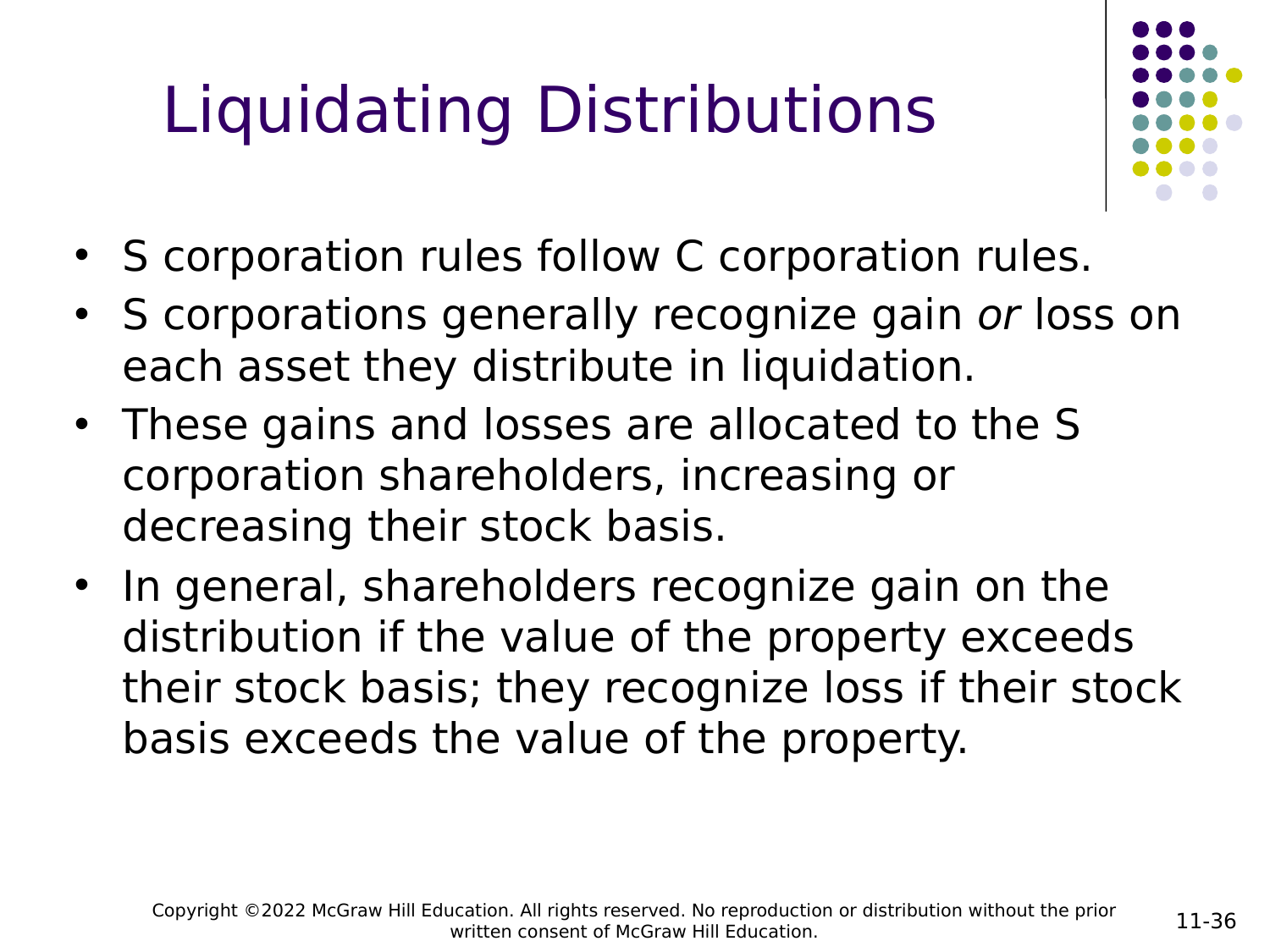

# Liquidating Distributions
S corporation rules follow C corporation rules.
S corporations generally recognize gain or loss on each asset they distribute in liquidation.
These gains and losses are allocated to the S corporation shareholders, increasing or decreasing their stock basis.
In general, shareholders recognize gain on the distribution if the value of the property exceeds their stock basis; they recognize loss if their stock basis exceeds the value of the property.